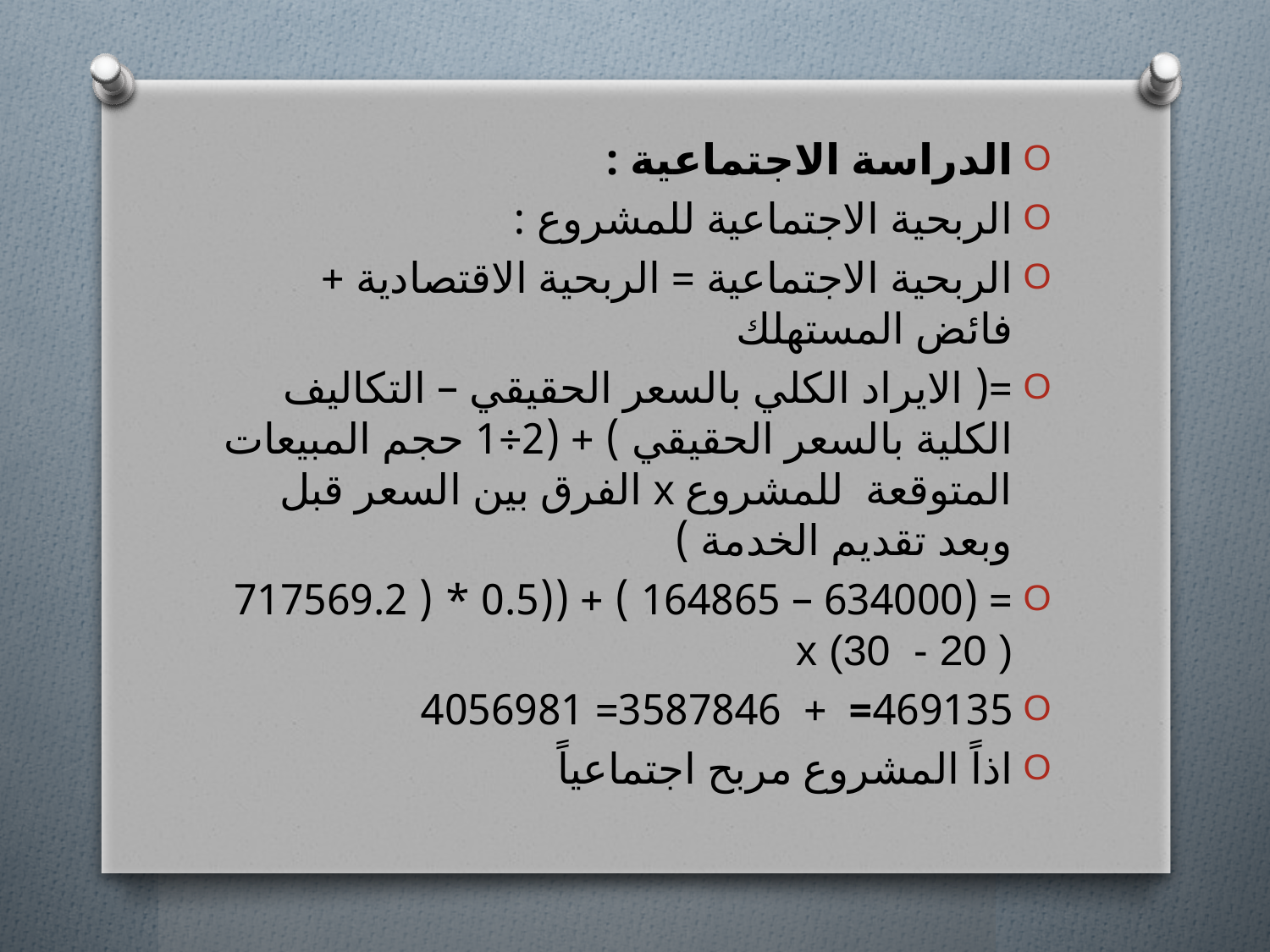

الدراسة الاجتماعية :
الربحية الاجتماعية للمشروع :
الربحية الاجتماعية = الربحية الاقتصادية + فائض المستهلك
=( الايراد الكلي بالسعر الحقيقي – التكاليف الكلية بالسعر الحقيقي ) + (2÷1 حجم المبيعات المتوقعة  للمشروع x الفرق بين السعر قبل وبعد تقديم الخدمة )
= (634000 – 164865 ) + ((0.5 * ( 717569.2  x (30  - 20 )
469135=  +  3587846= 4056981
اذاً المشروع مربح اجتماعياً